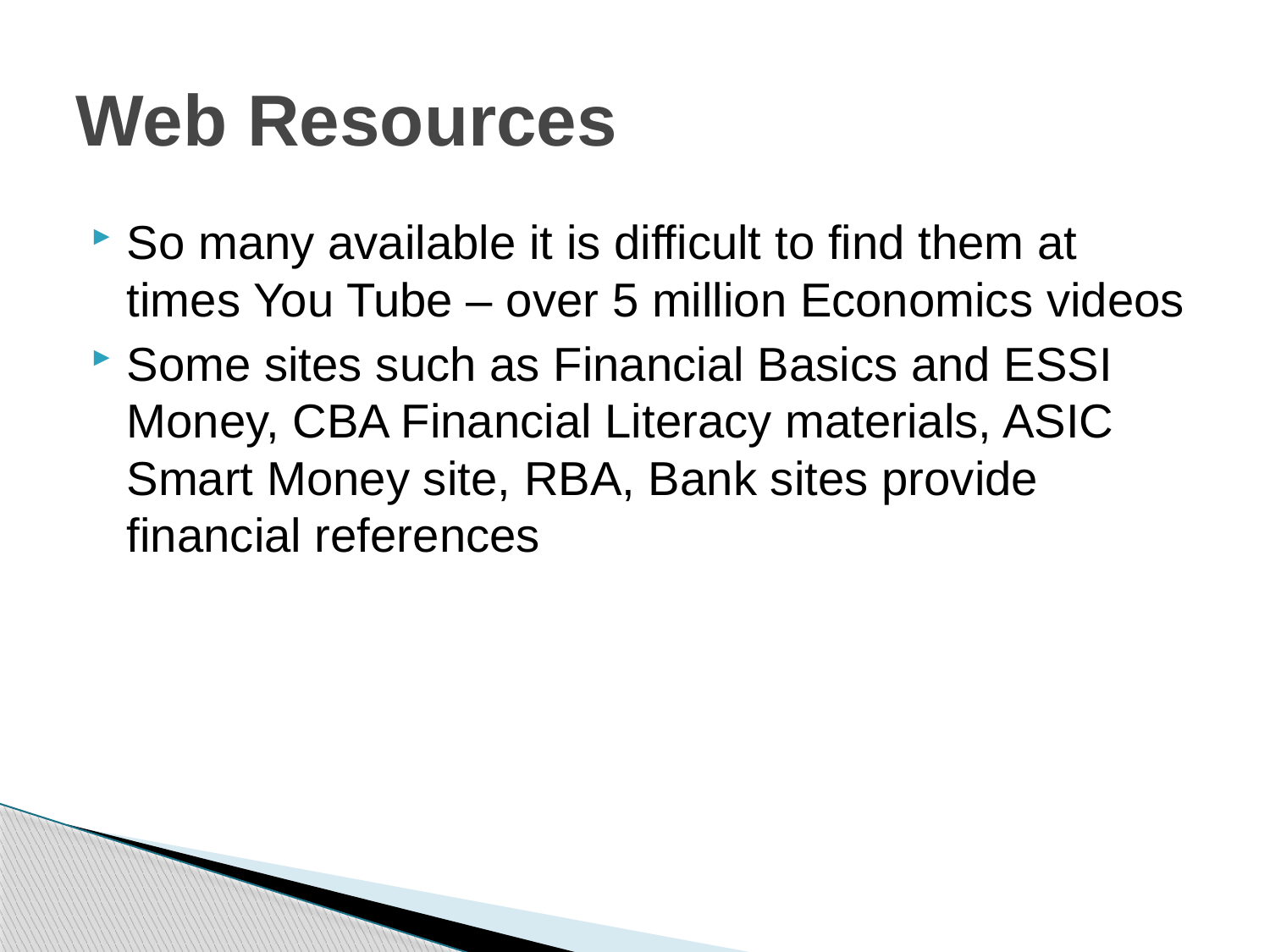

# Web Resources
So many available it is difficult to find them at times	You Tube – over 5 million Economics videos
Some sites such as Financial Basics and ESSI Money, CBA Financial Literacy materials, ASIC Smart Money site, RBA, Bank sites provide financial references